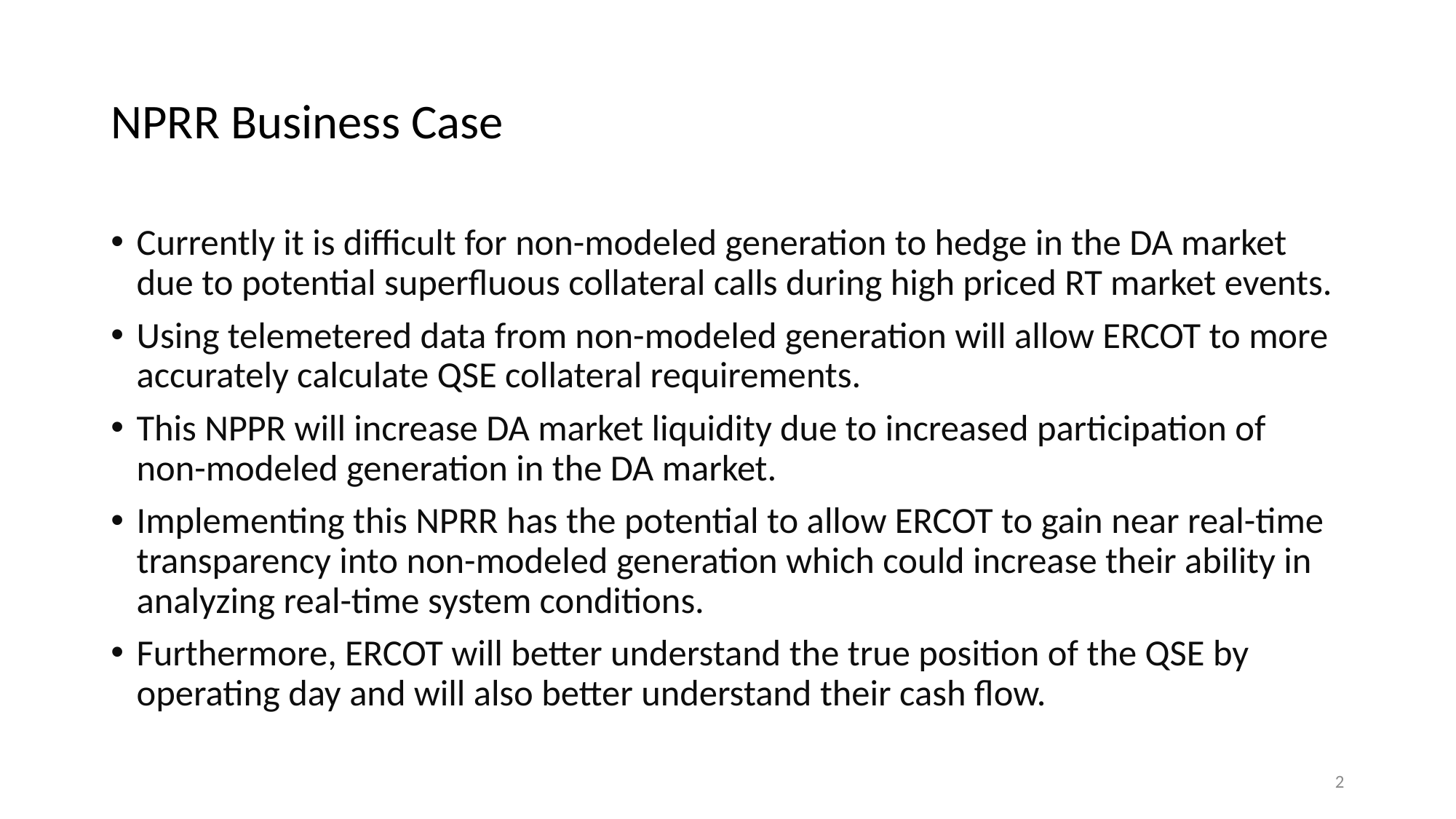

# NPRR Business Case
Currently it is difficult for non-modeled generation to hedge in the DA market due to potential superfluous collateral calls during high priced RT market events.
Using telemetered data from non-modeled generation will allow ERCOT to more accurately calculate QSE collateral requirements.
This NPPR will increase DA market liquidity due to increased participation of non-modeled generation in the DA market.
Implementing this NPRR has the potential to allow ERCOT to gain near real-time transparency into non-modeled generation which could increase their ability in analyzing real-time system conditions.
Furthermore, ERCOT will better understand the true position of the QSE by operating day and will also better understand their cash flow.
2